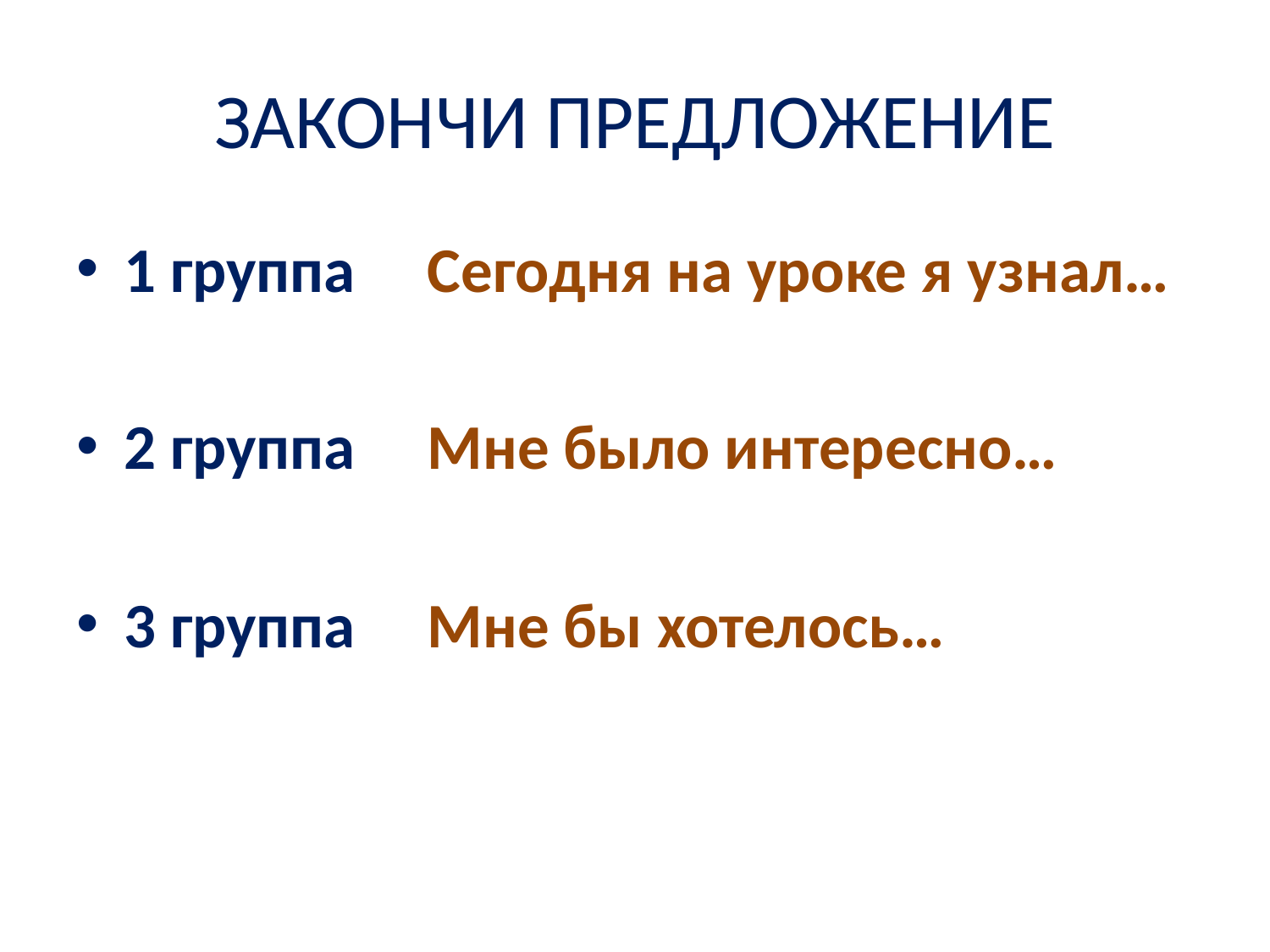

# ЗАКОНЧИ ПРЕДЛОЖЕНИЕ
1 группа     Сегодня на уроке я узнал…

2 группа     Мне было интересно…

3 группа     Мне бы хотелось…